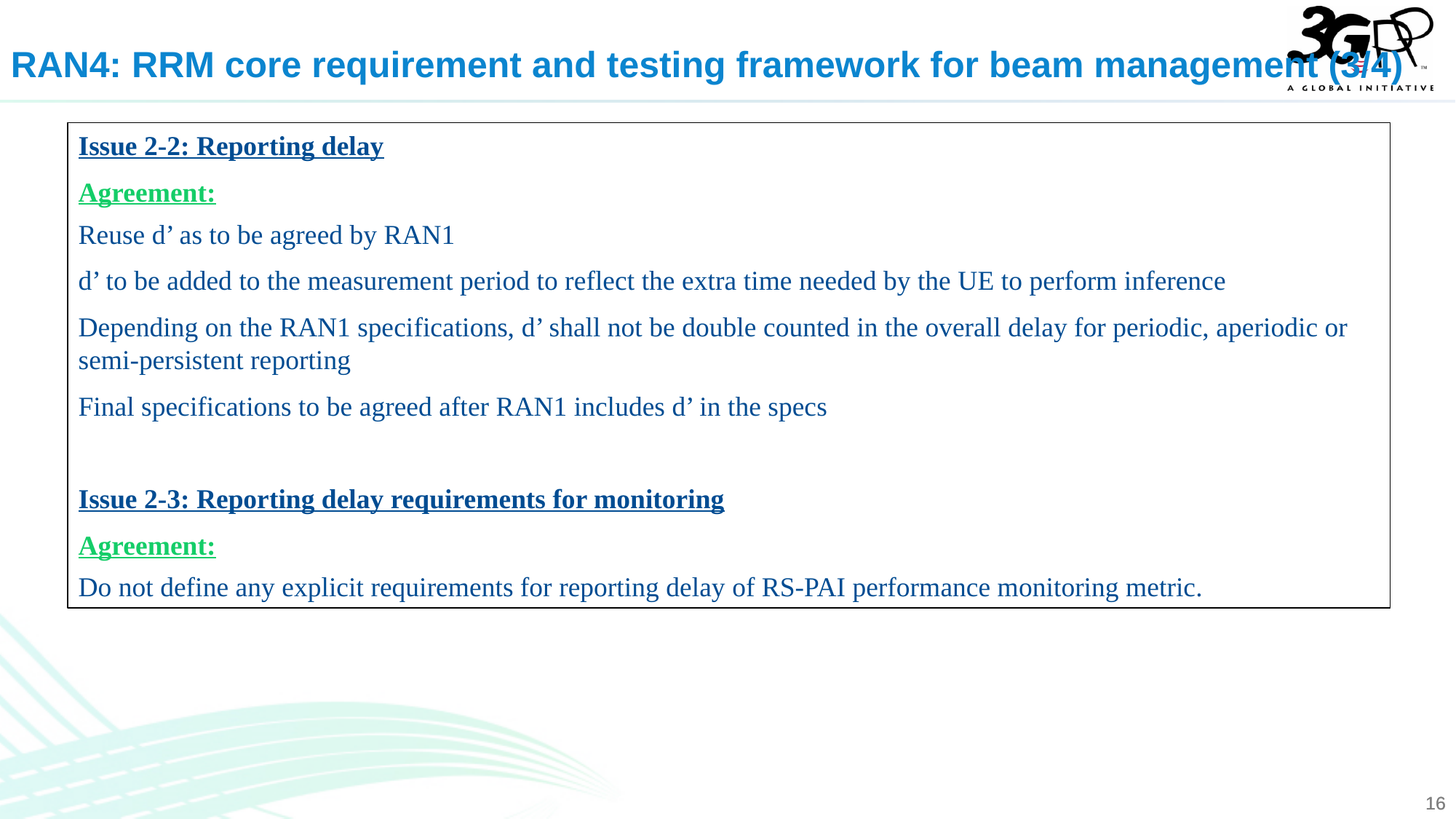

RAN4: RRM core requirement and testing framework for beam management (3/4)
Issue 2-2: Reporting delay
Agreement:
Reuse d’ as to be agreed by RAN1
d’ to be added to the measurement period to reflect the extra time needed by the UE to perform inference
Depending on the RAN1 specifications, d’ shall not be double counted in the overall delay for periodic, aperiodic or semi-persistent reporting
Final specifications to be agreed after RAN1 includes d’ in the specs

Issue 2-3: Reporting delay requirements for monitoring
Agreement:
Do not define any explicit requirements for reporting delay of RS-PAI performance monitoring metric.